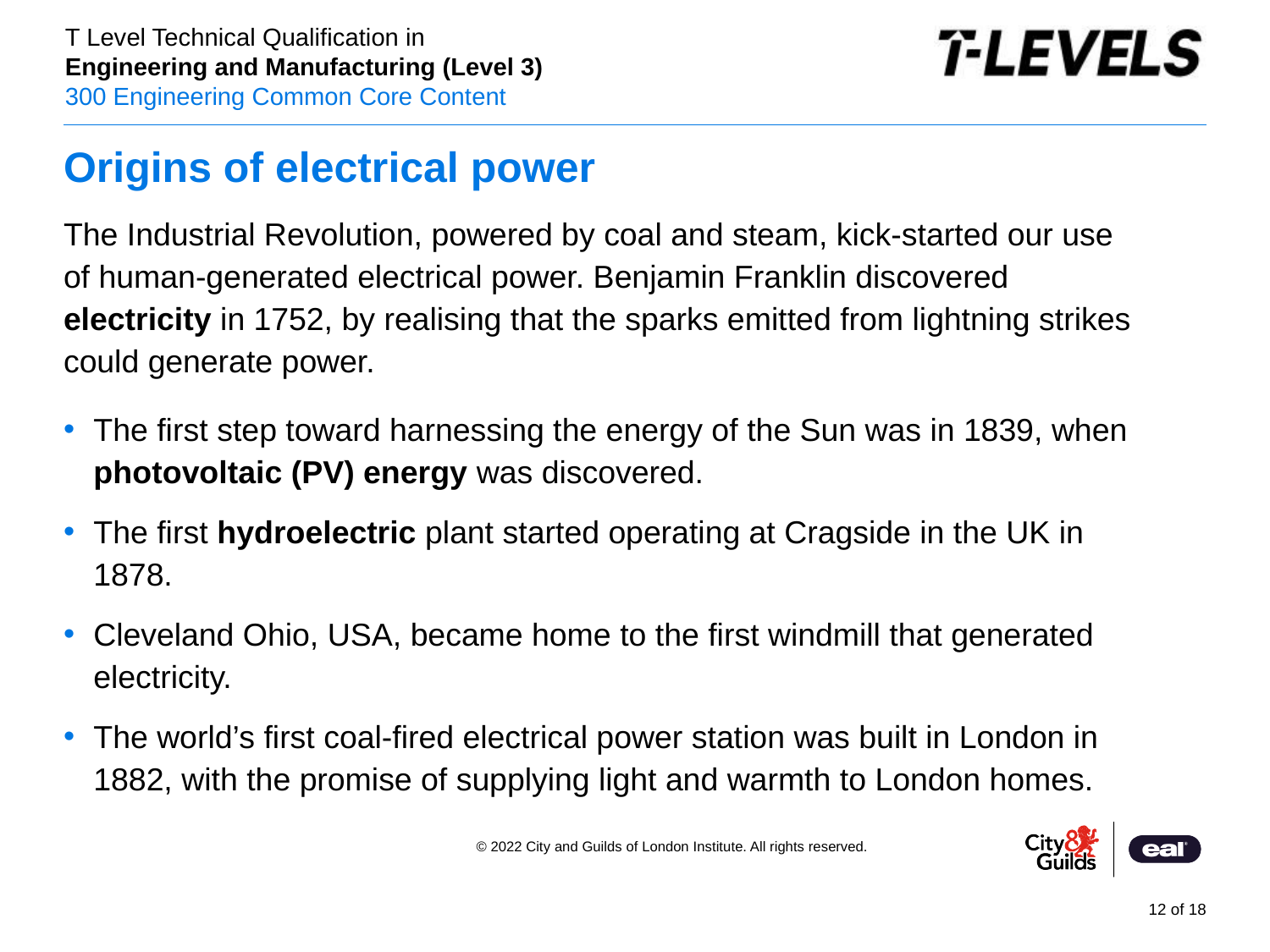

# Origins of electrical power
The Industrial Revolution, powered by coal and steam, kick-started our use of human-generated electrical power. Benjamin Franklin discovered electricity in 1752, by realising that the sparks emitted from lightning strikes could generate power.
The first step toward harnessing the energy of the Sun was in 1839, when photovoltaic (PV) energy was discovered.
The first hydroelectric plant started operating at Cragside in the UK in 1878.
Cleveland Ohio, USA, became home to the first windmill that generated electricity.
The world’s first coal-fired electrical power station was built in London in 1882, with the promise of supplying light and warmth to London homes.